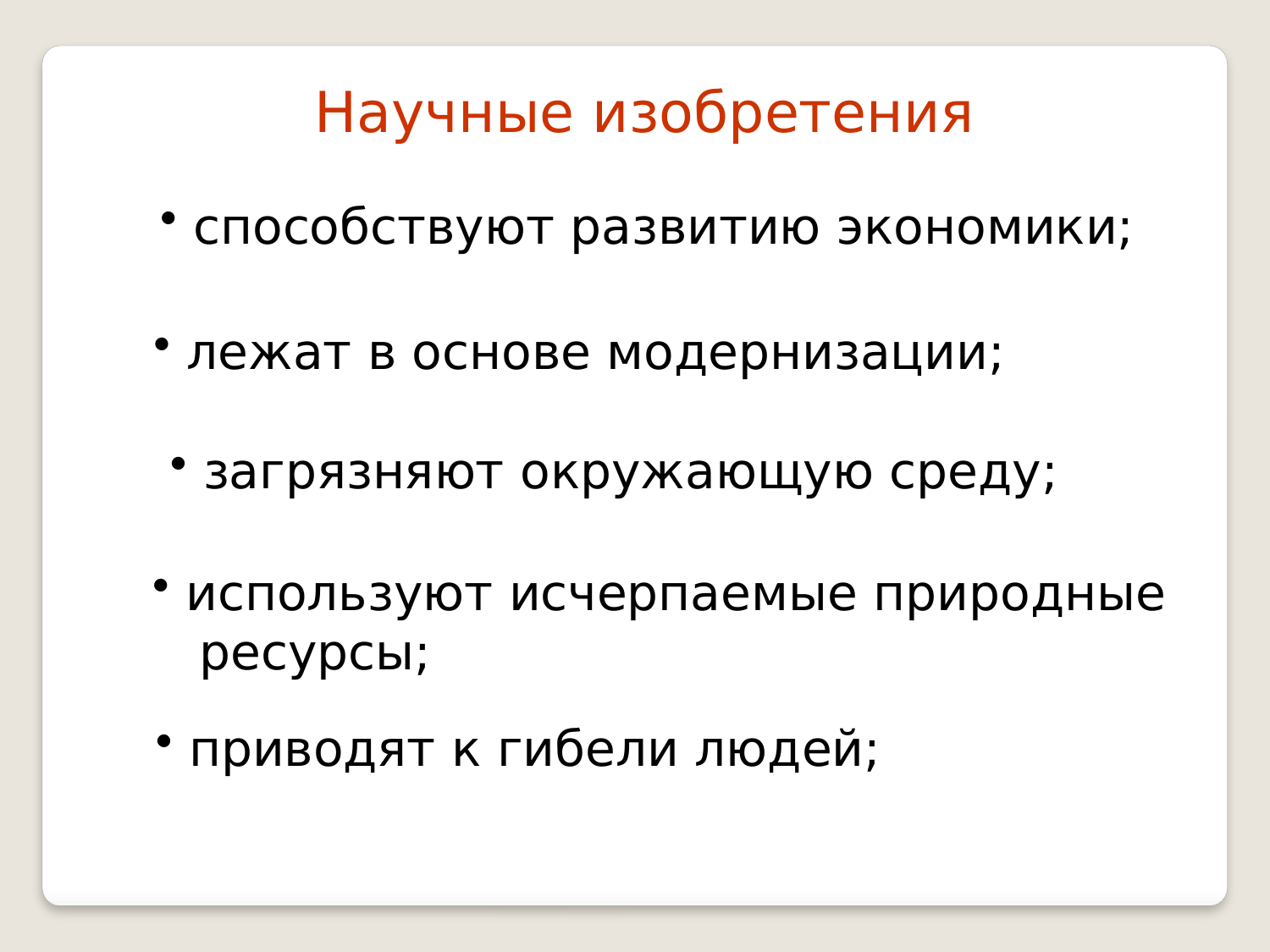

Научные изобретения
 способствуют развитию экономики;
 лежат в основе модернизации;
 загрязняют окружающую среду;
 используют исчерпаемые природные
   ресурсы;
 приводят к гибели людей;